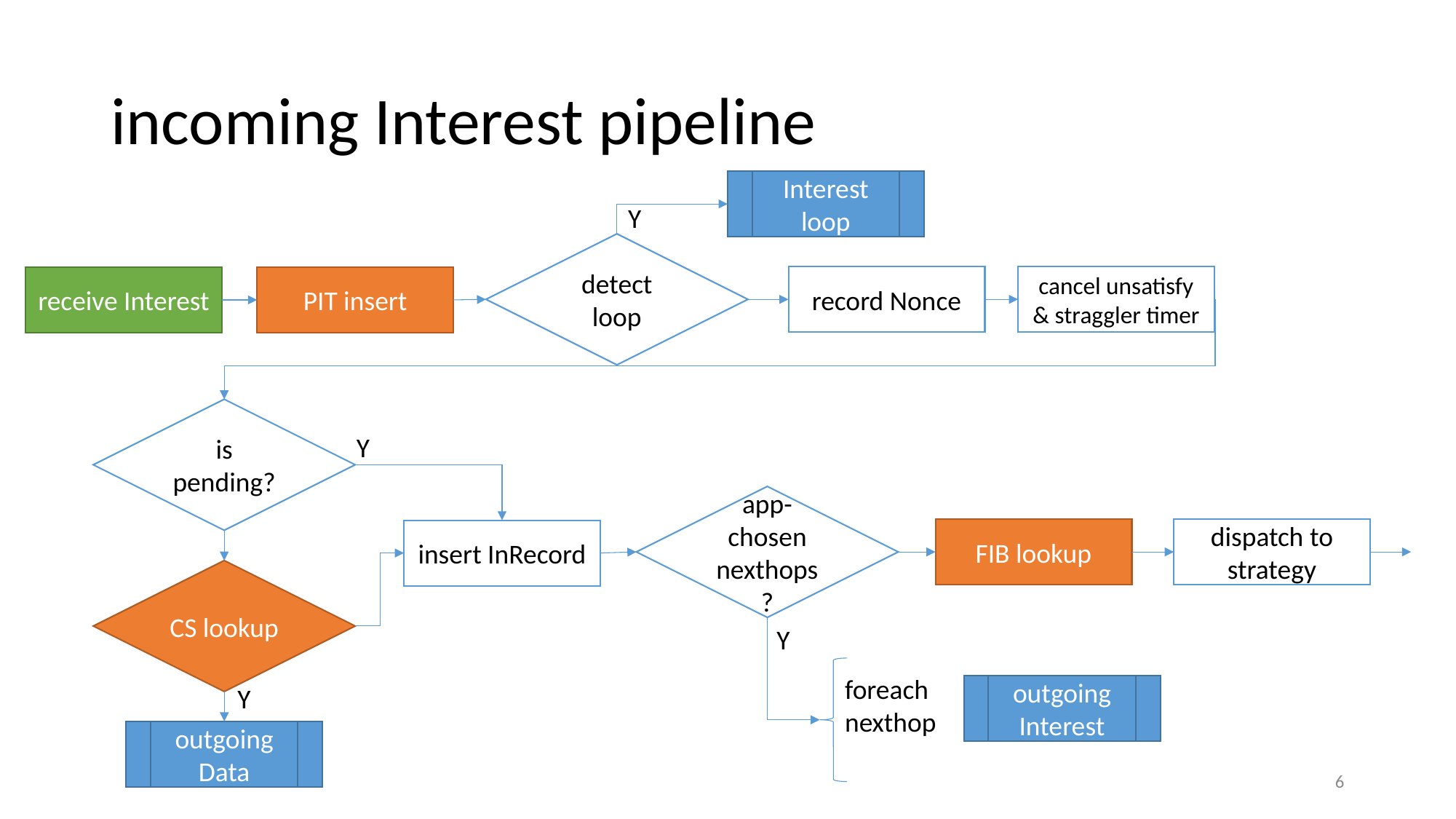

# incoming Interest pipeline
Interest loop
Y
detect loop
record Nonce
cancel unsatisfy & straggler timer
receive Interest
PIT insert
is pending?
Y
app-chosen nexthops?
FIB lookup
dispatch to strategy
insert InRecord
CS lookup
Y

foreach
nexthop
Y
outgoing Interest
outgoing Data
6